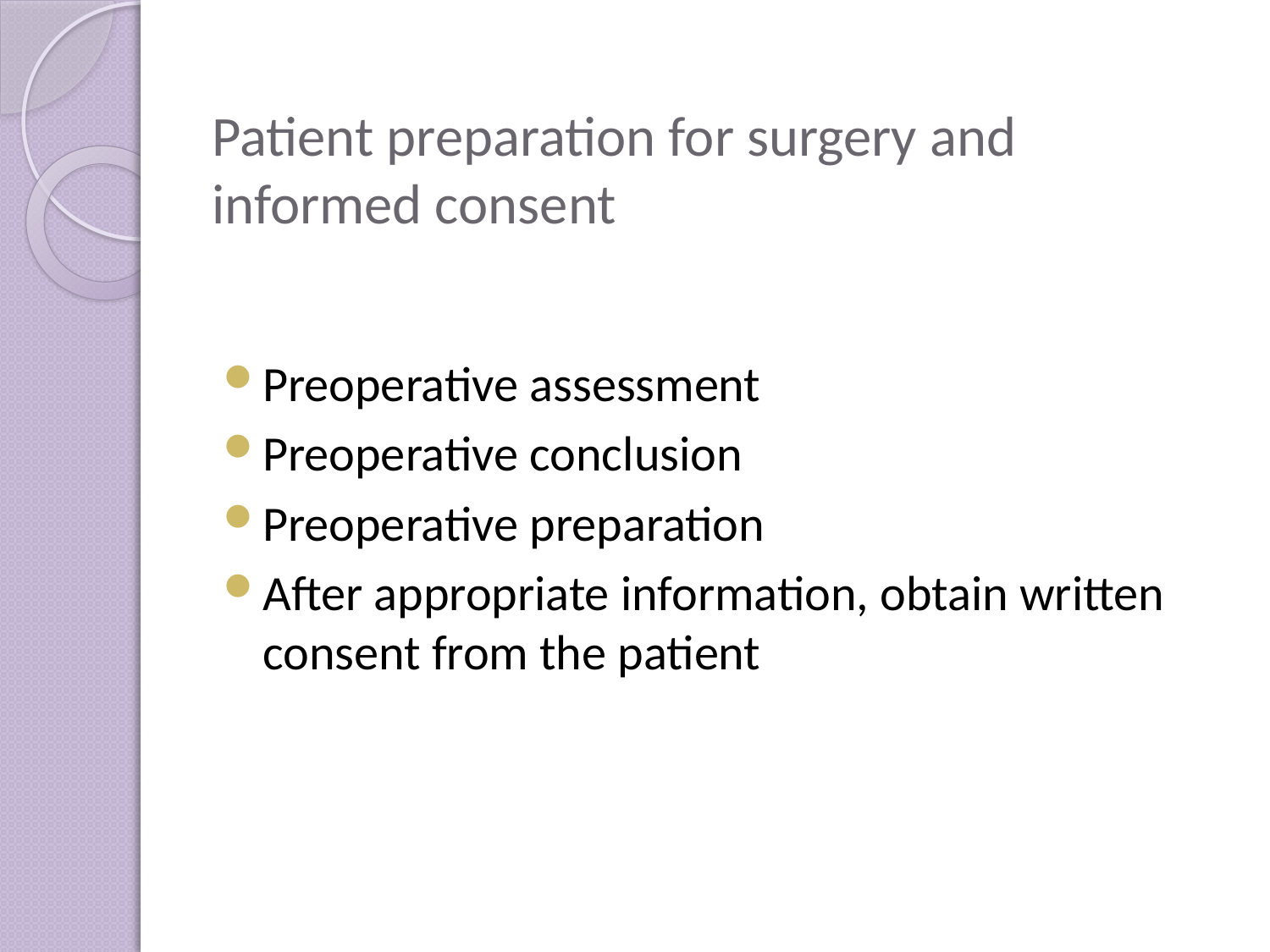

# Patient preparation for surgery and informed consent
Preoperative assessment
Preoperative conclusion
Preoperative preparation
After appropriate information, obtain written consent from the patient